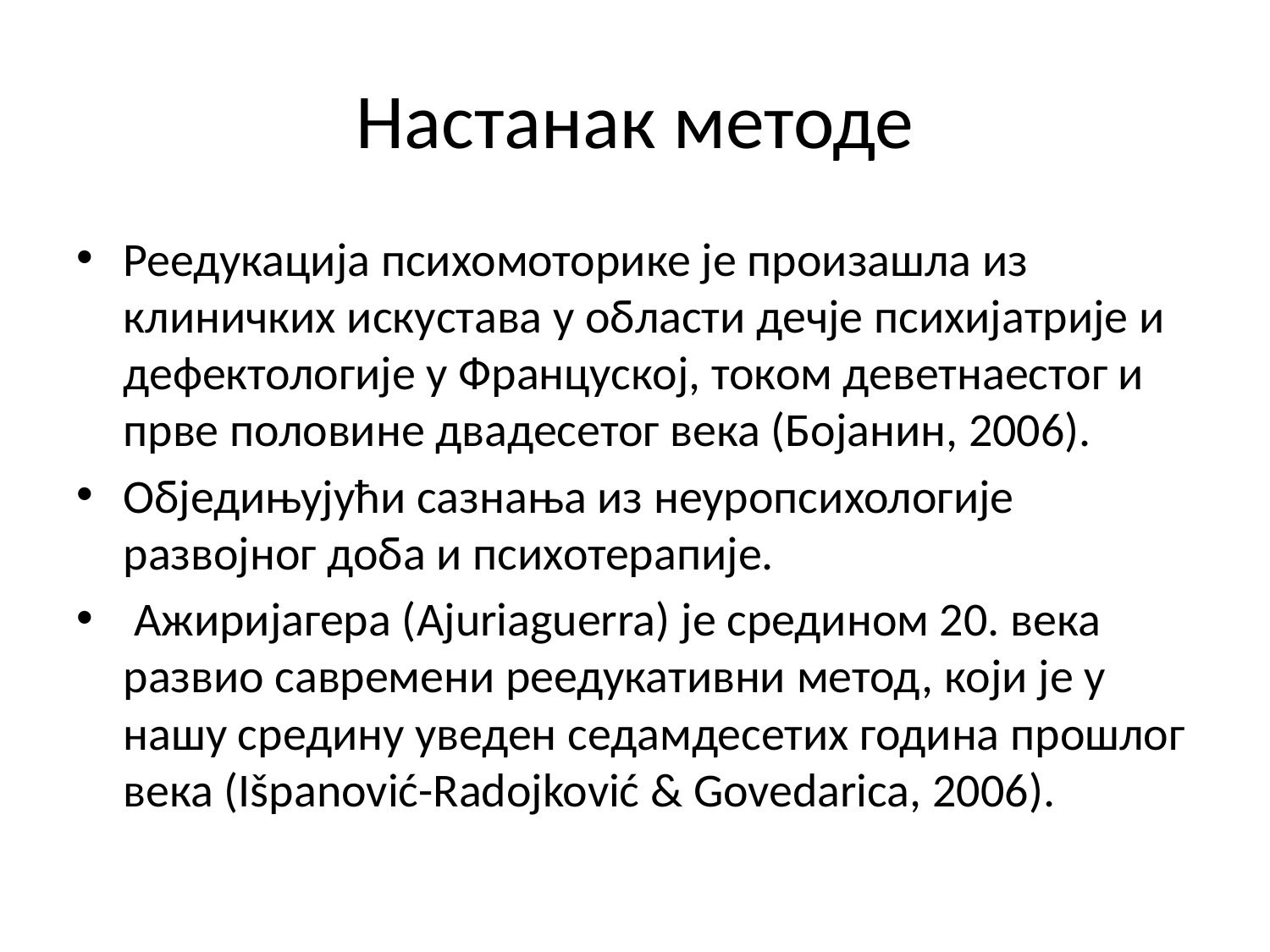

# Настанак методе
Реедукација психомоторике је произашла из клиничких искустава у области дечје психијатрије и дефектологије у Француској, током деветнаестог и прве половине двадесетог века (Бојанин, 2006).
Обједињујући сазнања из неуропсихологије развојног доба и психотерапије.
 Ажиријагера (Ajuriaguerra) је средином 20. века развио савремени реедукативни метод, који је у нашу средину уведен седамдесетих година прошлог века (Išpanović-Radojković & Govedarica, 2006).